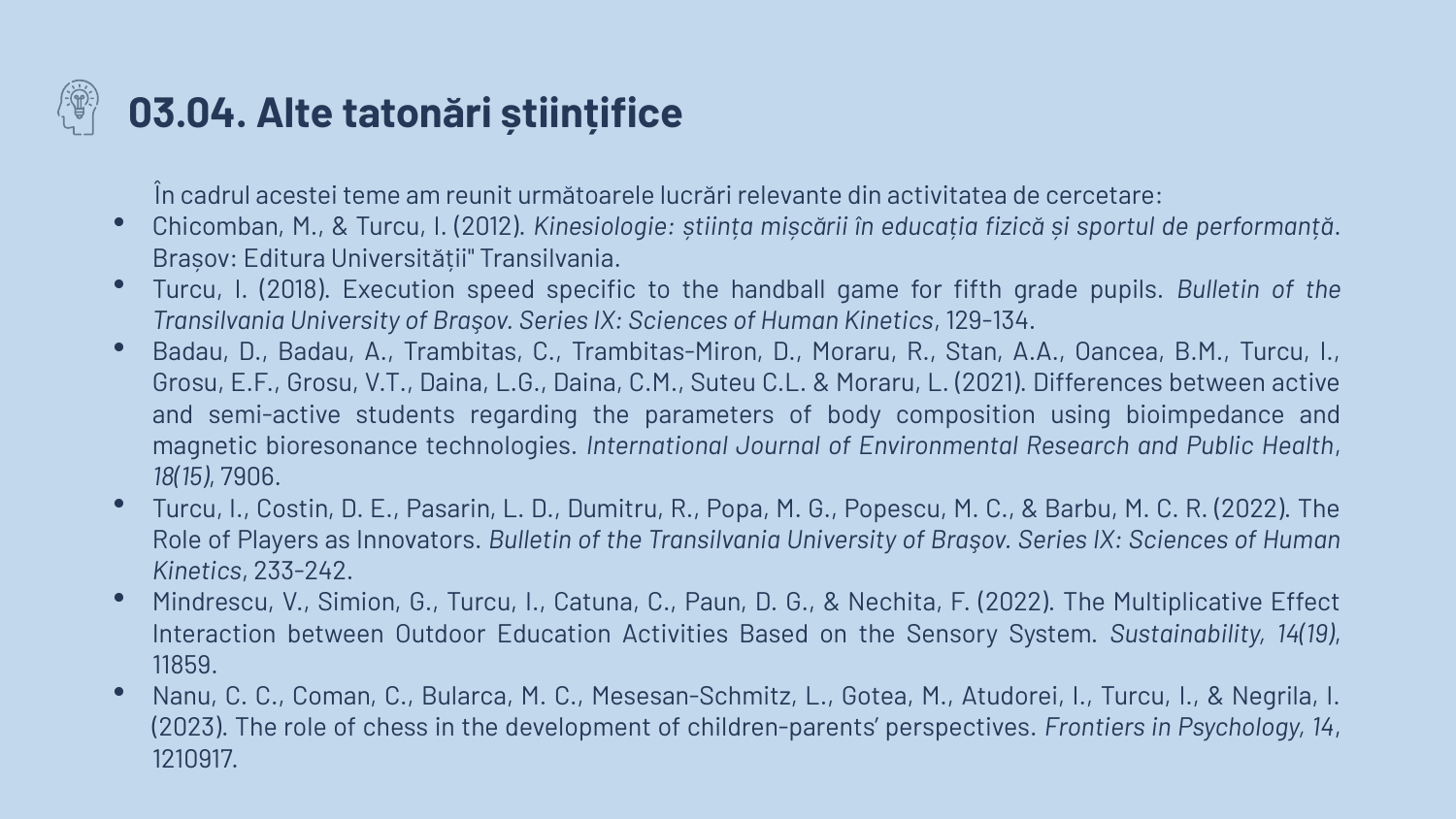

# 03.04. Alte tatonări științifice

În cadrul acestei teme am reunit următoarele lucrări relevante din activitatea de cercetare:
Chicomban, M., & Turcu, I. (2012). Kinesiologie: știința mișcării în educația fizică și sportul de performanță. Brașov: Editura Universității" Transilvania.
Turcu, I. (2018). Execution speed specific to the handball game for fifth grade pupils. Bulletin of the Transilvania University of Braşov. Series IX: Sciences of Human Kinetics, 129-134.
Badau, D., Badau, A., Trambitas, C., Trambitas-Miron, D., Moraru, R., Stan, A.A., Oancea, B.M., Turcu, I., Grosu, E.F., Grosu, V.T., Daina, L.G., Daina, C.M., Suteu C.L. & Moraru, L. (2021). Differences between active and semi-active students regarding the parameters of body composition using bioimpedance and magnetic bioresonance technologies. International Journal of Environmental Research and Public Health, 18(15), 7906.
Turcu, I., Costin, D. E., Pasarin, L. D., Dumitru, R., Popa, M. G., Popescu, M. C., & Barbu, M. C. R. (2022). The Role of Players as Innovators. Bulletin of the Transilvania University of Braşov. Series IX: Sciences of Human Kinetics, 233-242.
Mindrescu, V., Simion, G., Turcu, I., Catuna, C., Paun, D. G., & Nechita, F. (2022). The Multiplicative Effect Interaction between Outdoor Education Activities Based on the Sensory System. Sustainability, 14(19), 11859.
Nanu, C. C., Coman, C., Bularca, M. C., Mesesan-Schmitz, L., Gotea, M., Atudorei, I., Turcu, I., & Negrila, I. (2023). The role of chess in the development of children-parents’ perspectives. Frontiers in Psychology, 14, 1210917.